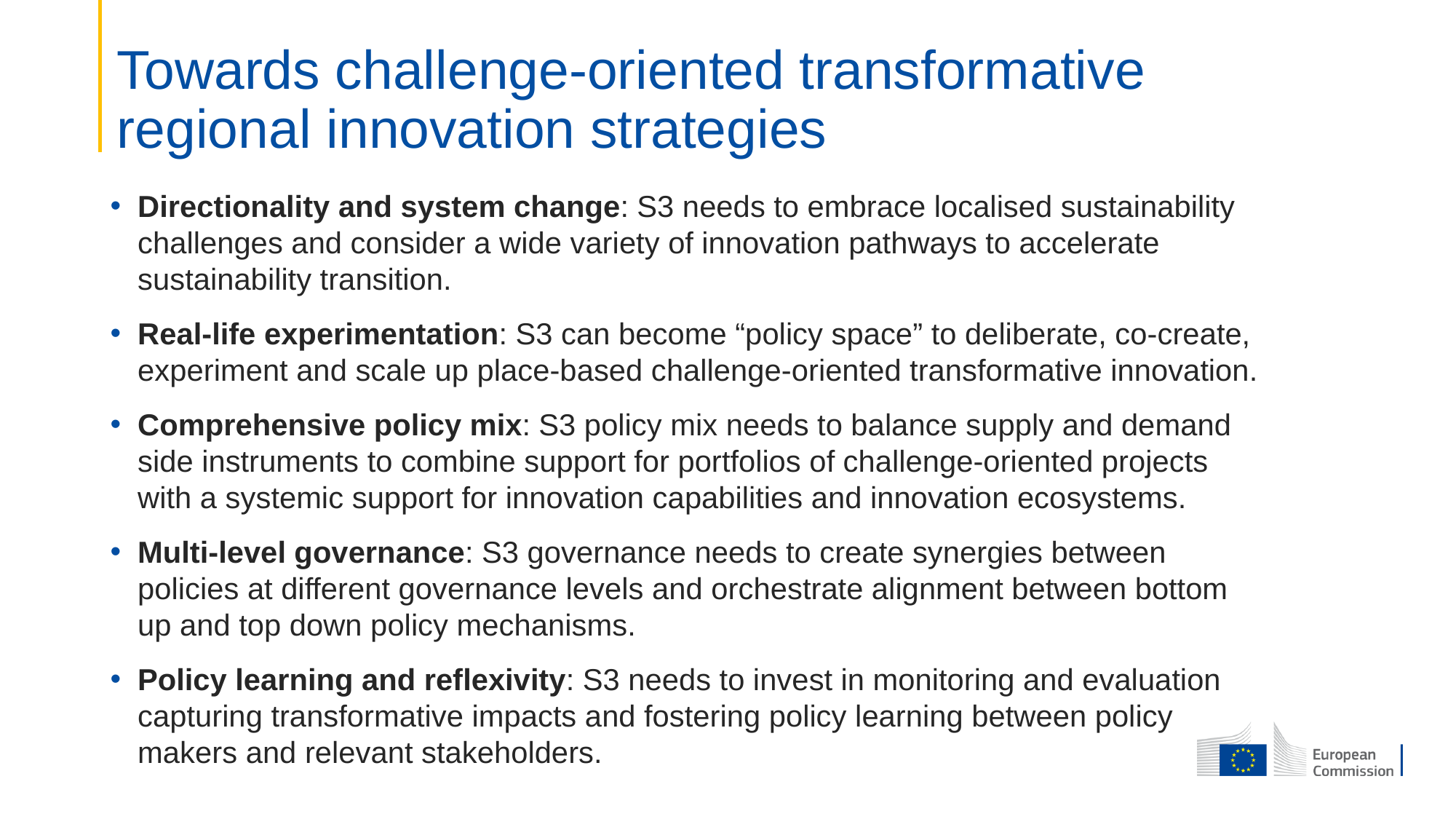

# Towards challenge-oriented transformative regional innovation strategies
Directionality and system change: S3 needs to embrace localised sustainability challenges and consider a wide variety of innovation pathways to accelerate sustainability transition.
Real-life experimentation: S3 can become “policy space” to deliberate, co-create, experiment and scale up place-based challenge-oriented transformative innovation.
Comprehensive policy mix: S3 policy mix needs to balance supply and demand side instruments to combine support for portfolios of challenge-oriented projects with a systemic support for innovation capabilities and innovation ecosystems.
Multi-level governance: S3 governance needs to create synergies between policies at different governance levels and orchestrate alignment between bottom up and top down policy mechanisms.
Policy learning and reflexivity: S3 needs to invest in monitoring and evaluation capturing transformative impacts and fostering policy learning between policy makers and relevant stakeholders.